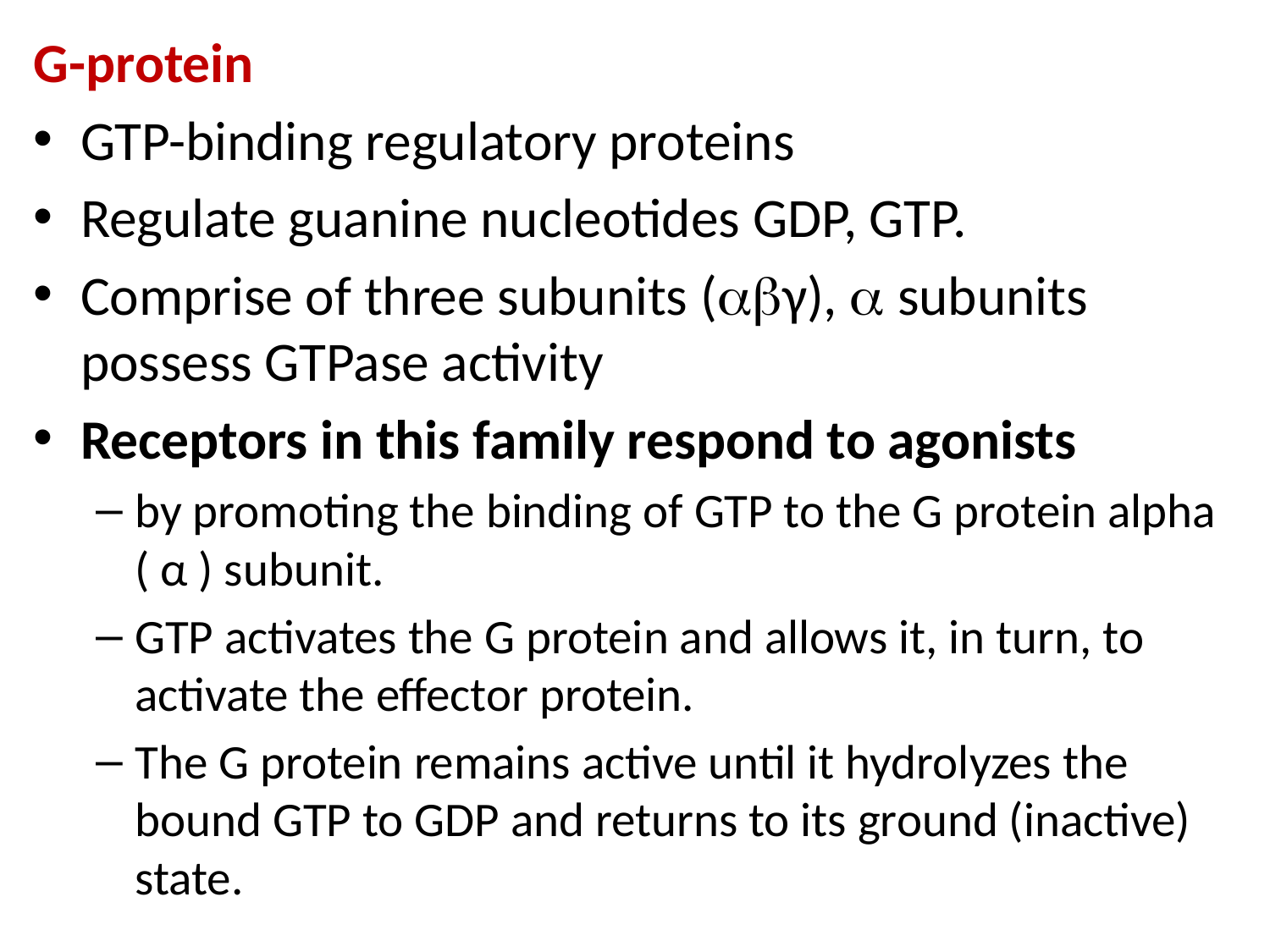

G-protein
GTP-binding regulatory proteins
Regulate guanine nucleotides GDP, GTP.
Comprise of three subunits (αβγ), α subunits possess GTPase activity
Receptors in this family respond to agonists
by promoting the binding of GTP to the G protein alpha ( α ) subunit.
GTP activates the G protein and allows it, in turn, to activate the effector protein.
The G protein remains active until it hydrolyzes the bound GTP to GDP and returns to its ground (inactive) state.